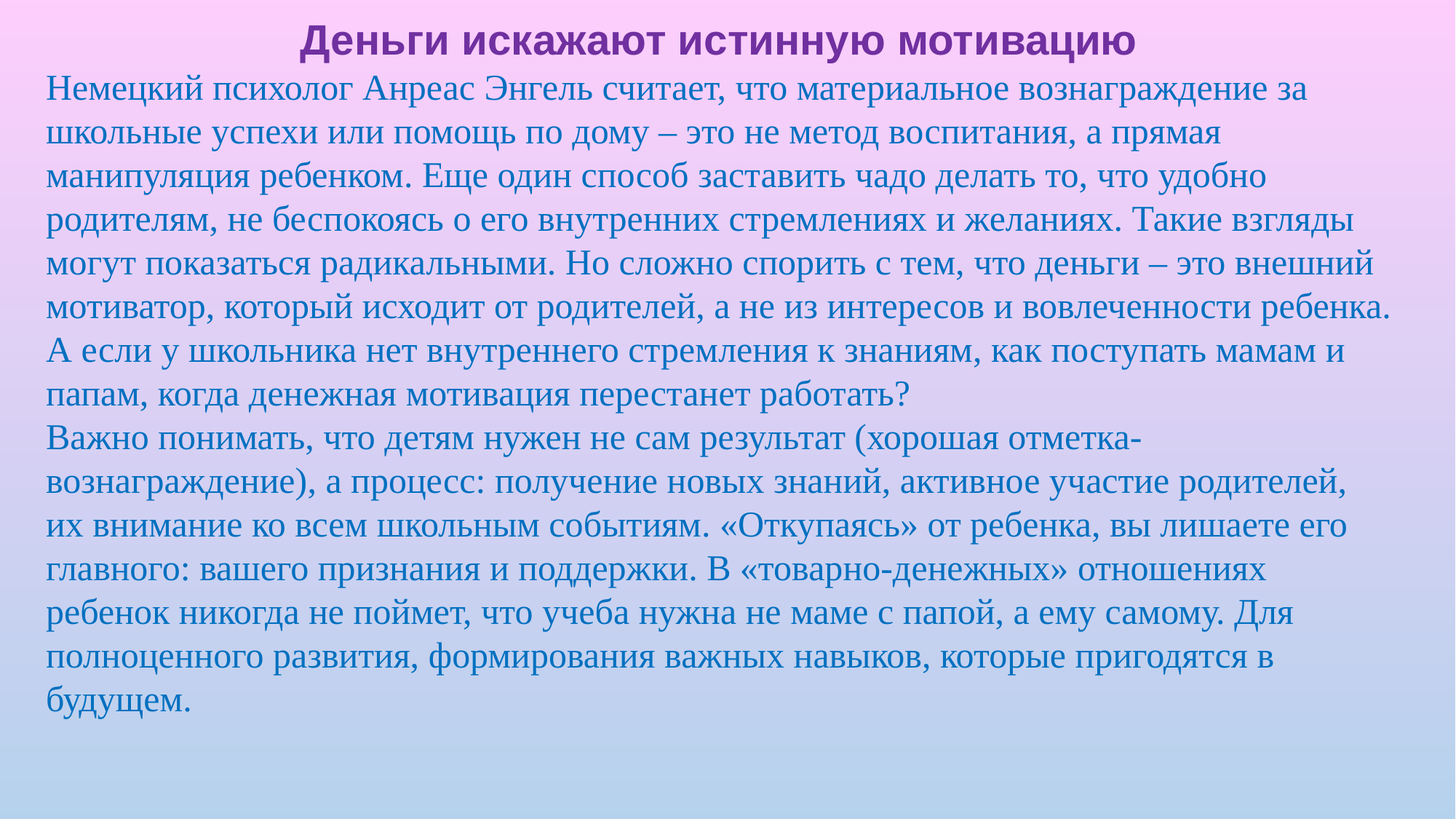

Деньги искажают истинную мотивацию
Немецкий психолог Анреас Энгель считает, что материальное вознаграждение за школьные успехи или помощь по дому – это не метод воспитания, а прямая манипуляция ребенком. Еще один способ заставить чадо делать то, что удобно родителям, не беспокоясь о его внутренних стремлениях и желаниях. Такие взгляды могут показаться радикальными. Но сложно спорить с тем, что деньги – это внешний мотиватор, который исходит от родителей, а не из интересов и вовлеченности ребенка. А если у школьника нет внутреннего стремления к знаниям, как поступать мамам и папам, когда денежная мотивация перестанет работать?
Важно понимать, что детям нужен не сам результат (хорошая отметка-вознаграждение), а процесс: получение новых знаний, активное участие родителей, их внимание ко всем школьным событиям. «Откупаясь» от ребенка, вы лишаете его главного: вашего признания и поддержки. В «товарно-денежных» отношениях ребенок никогда не поймет, что учеба нужна не маме с папой, а ему самому. Для полноценного развития, формирования важных навыков, которые пригодятся в будущем.